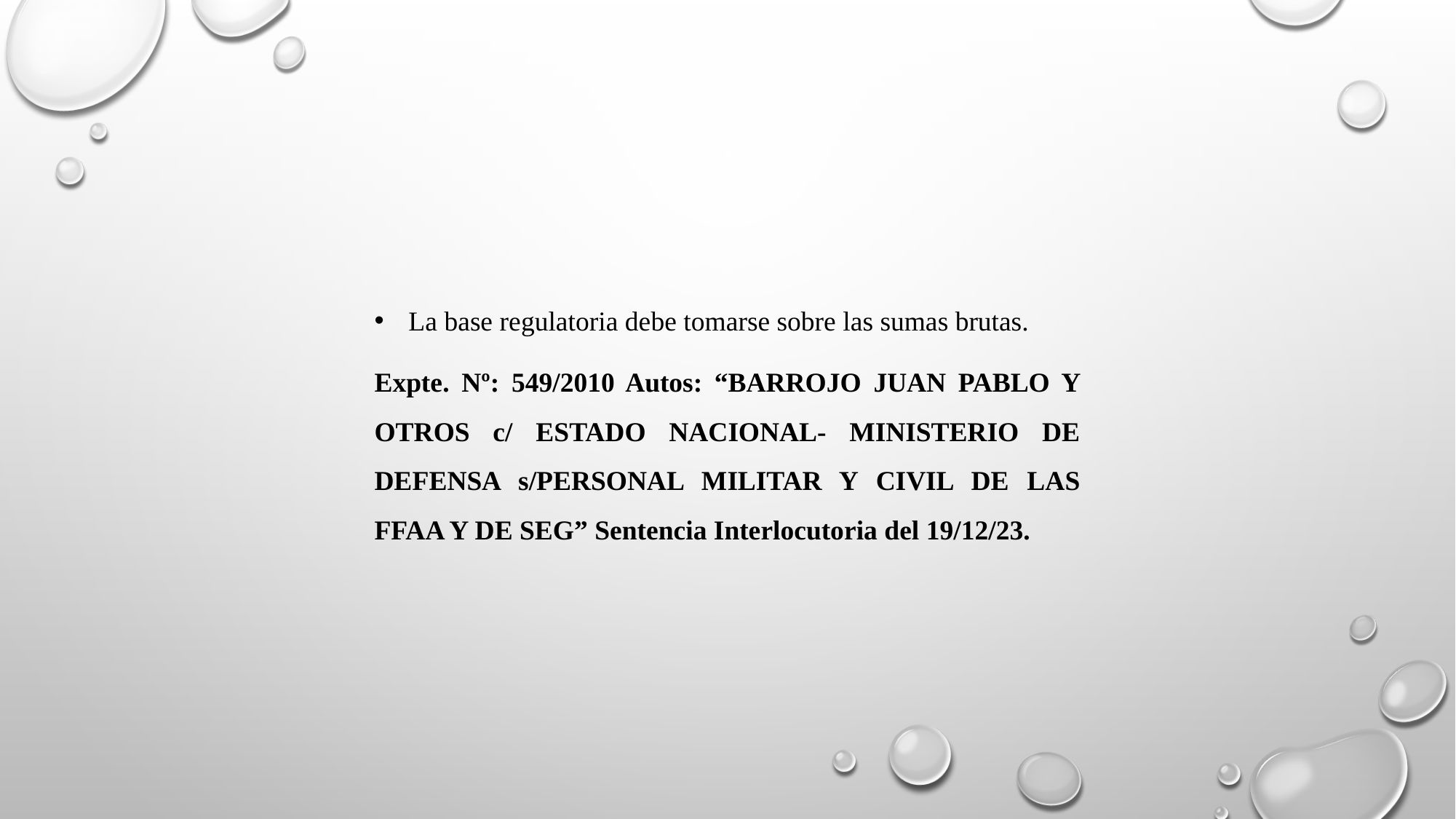

La base regulatoria debe tomarse sobre las sumas brutas.
Expte. Nº: 549/2010 Autos: “BARROJO JUAN PABLO Y OTROS c/ ESTADO NACIONAL- MINISTERIO DE DEFENSA s/PERSONAL MILITAR Y CIVIL DE LAS FFAA Y DE SEG” Sentencia Interlocutoria del 19/12/23.